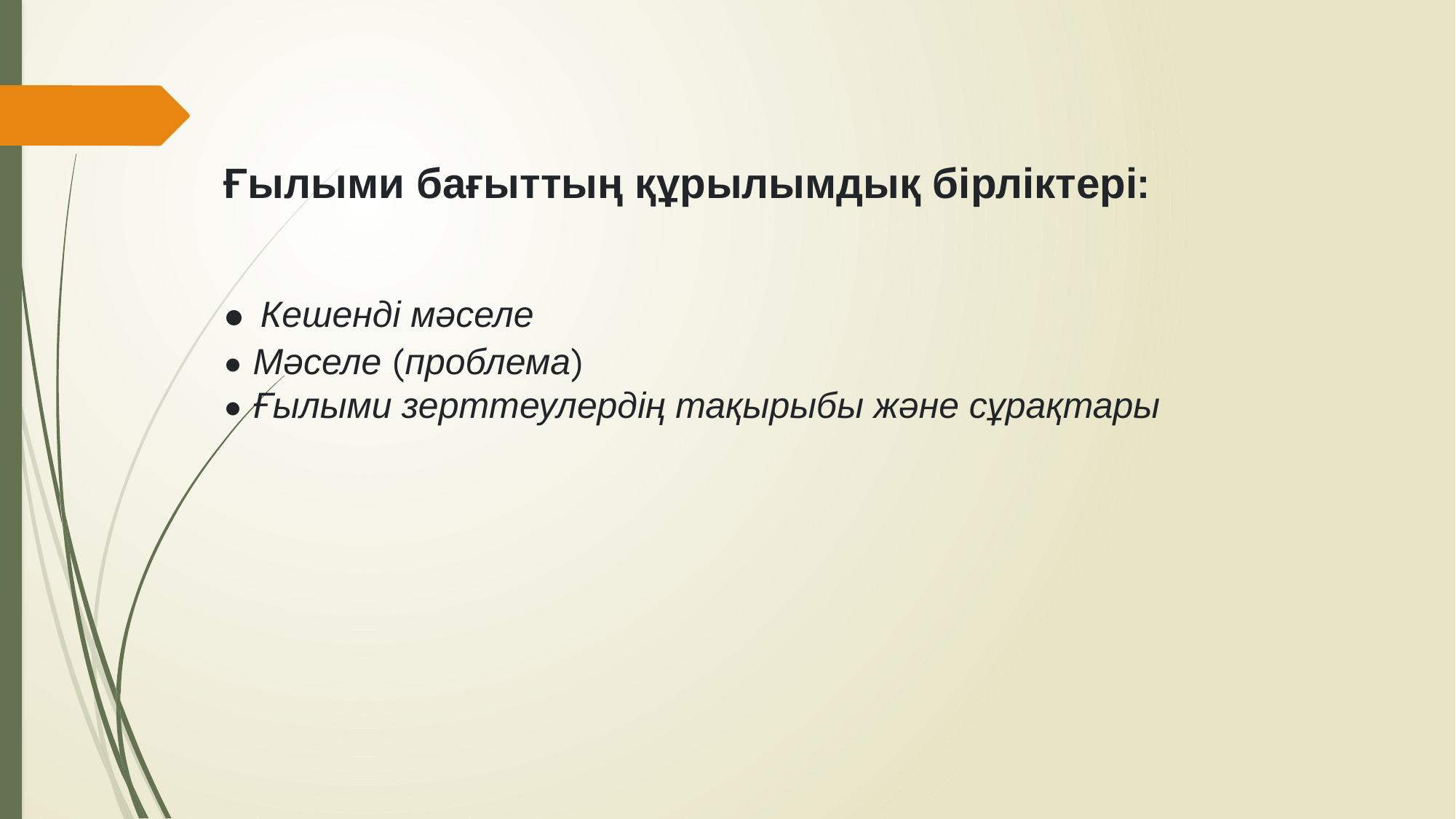

Ғылыми бағыттың құрылымдық бірліктері:

• Кешенді мәселе
• Мәселе (проблема)
• Ғылыми зерттеулердің тақырыбы және сұрақтары